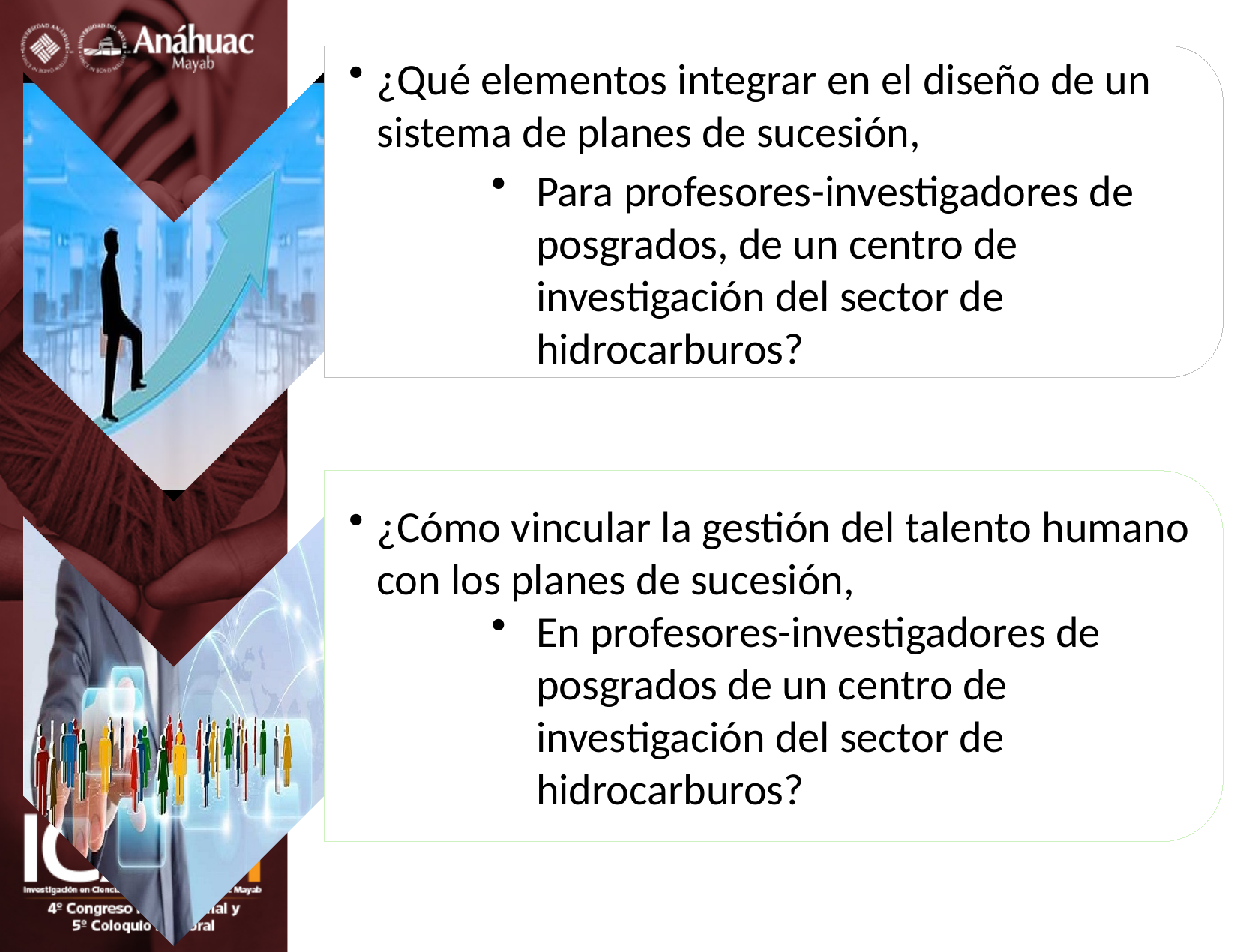

¿Qué elementos integrar en el diseño de un sistema de planes de sucesión,
Para profesores-investigadores de posgrados, de un centro de investigación del sector de hidrocarburos?

¿Cómo vincular la gestión del talento humano con los planes de sucesión,
En profesores-investigadores de posgrados de un centro de investigación del sector de hidrocarburos?